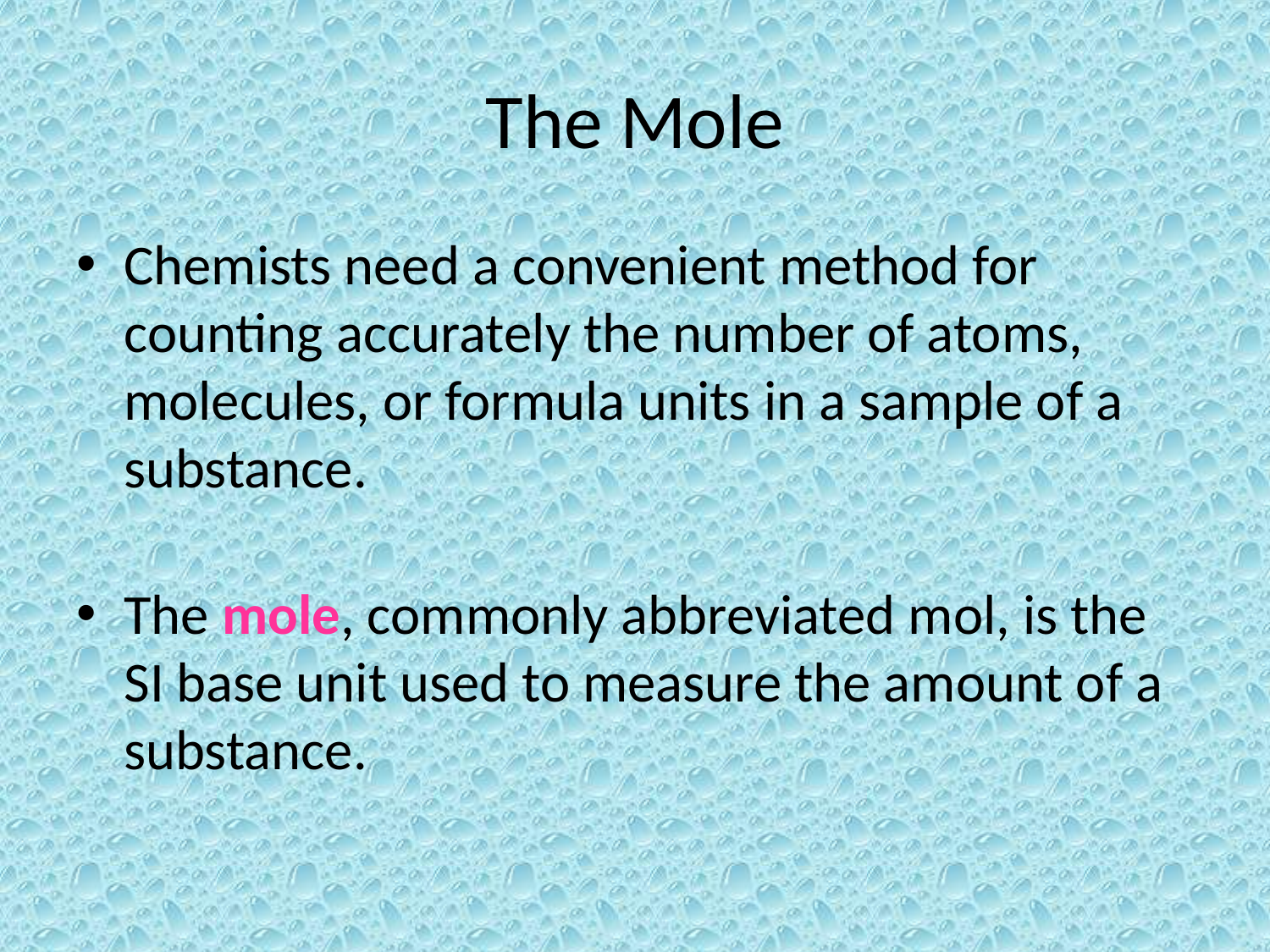

# The Mole
Chemists need a convenient method for counting accurately the number of atoms, molecules, or formula units in a sample of a substance.
The mole, commonly abbreviated mol, is the SI base unit used to measure the amount of a substance.